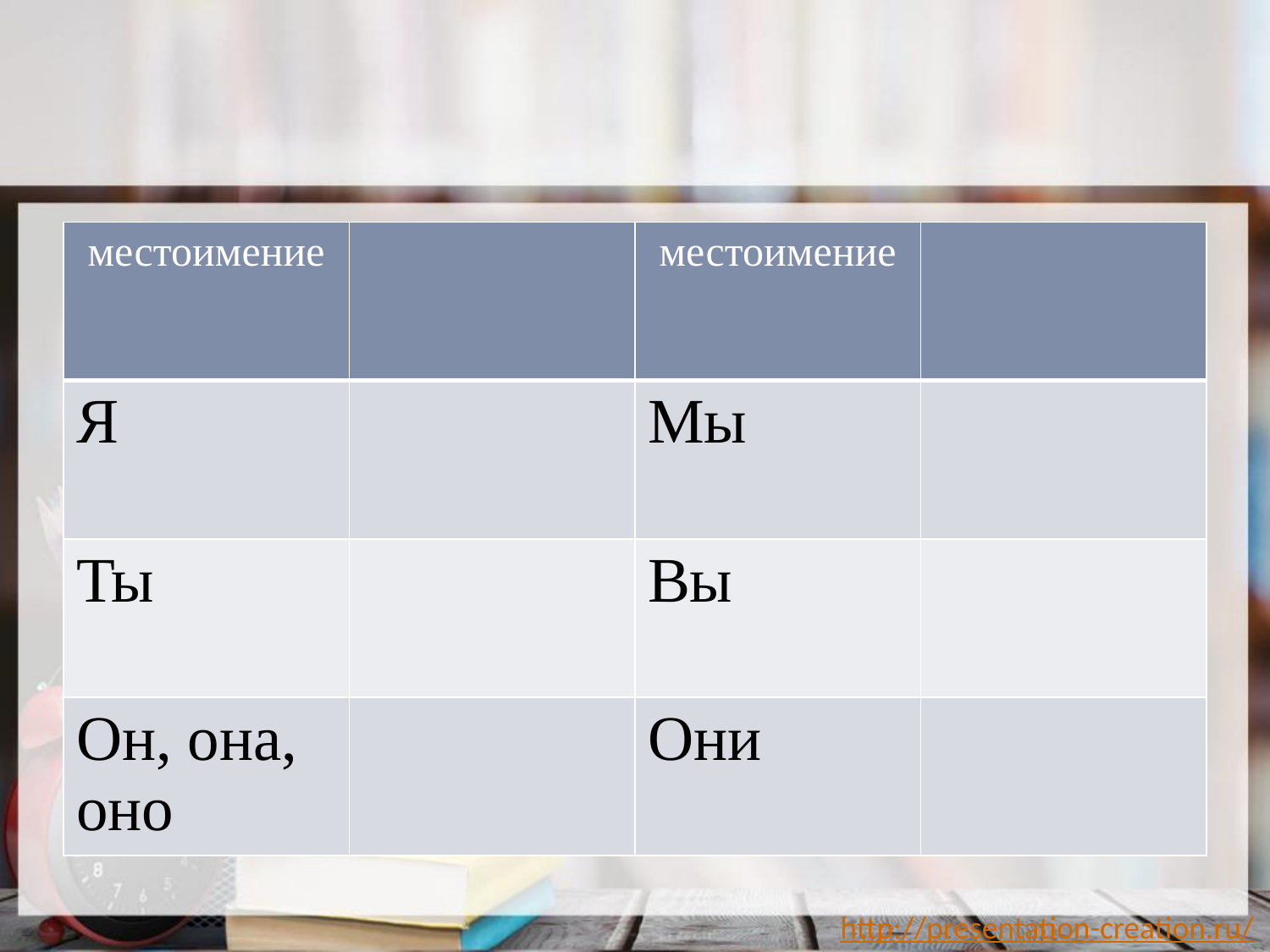

#
| местоимение |  | местоимение |  |
| --- | --- | --- | --- |
| Я |  | Мы |  |
| Ты |  | Вы |  |
| Он, она, оно |  | Они |  |